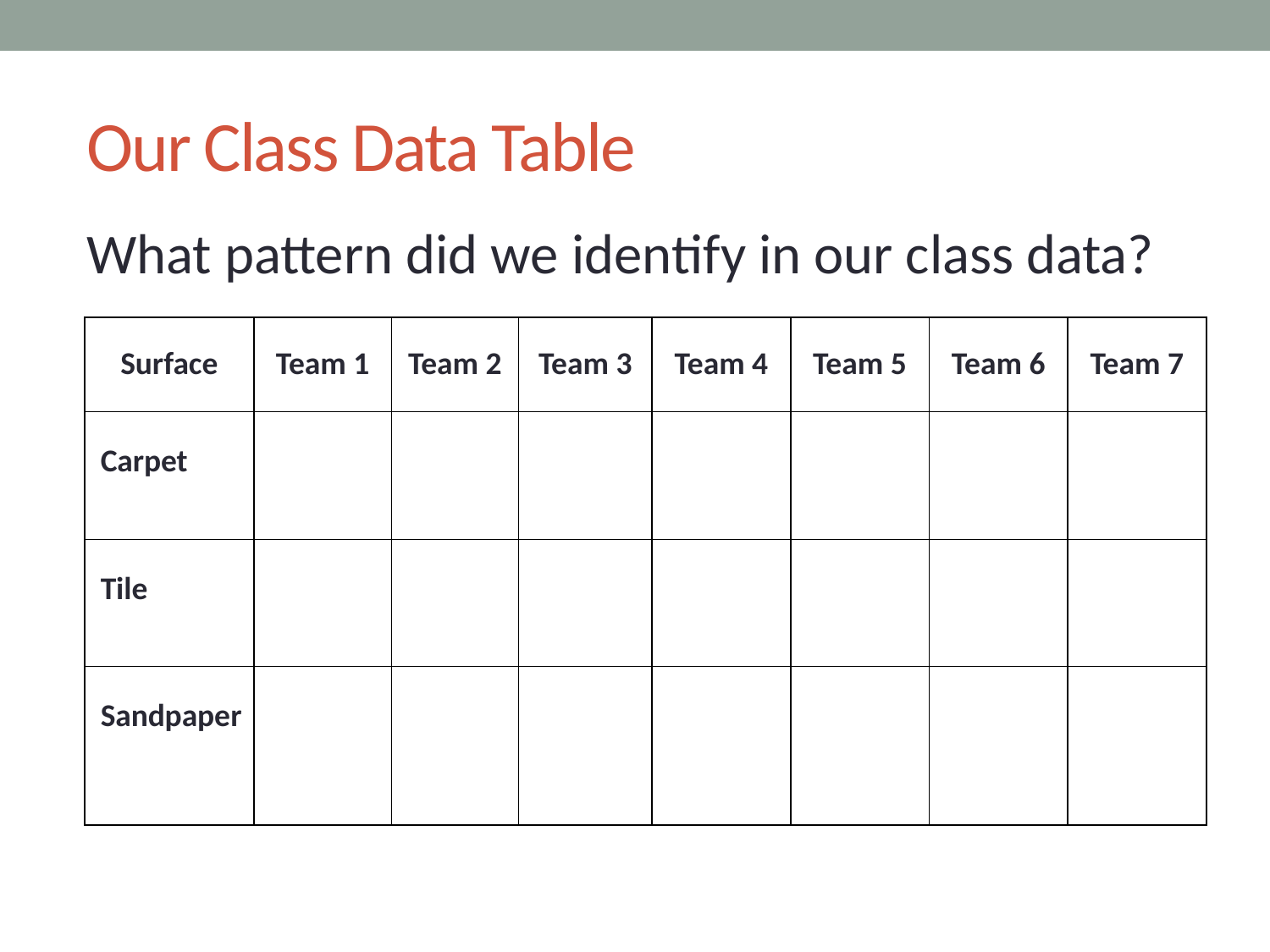

# Our Class Data Table
What pattern did we identify in our class data?
| Surface | Team 1 | Team 2 | Team 3 | Team 4 | Team 5 | Team 6 | Team 7 |
| --- | --- | --- | --- | --- | --- | --- | --- |
| Carpet |  |  |  |  |  |  |  |
| Tile |  |  |  |  |  |  |  |
| Sandpaper |  |  |  |  |  |  |  |